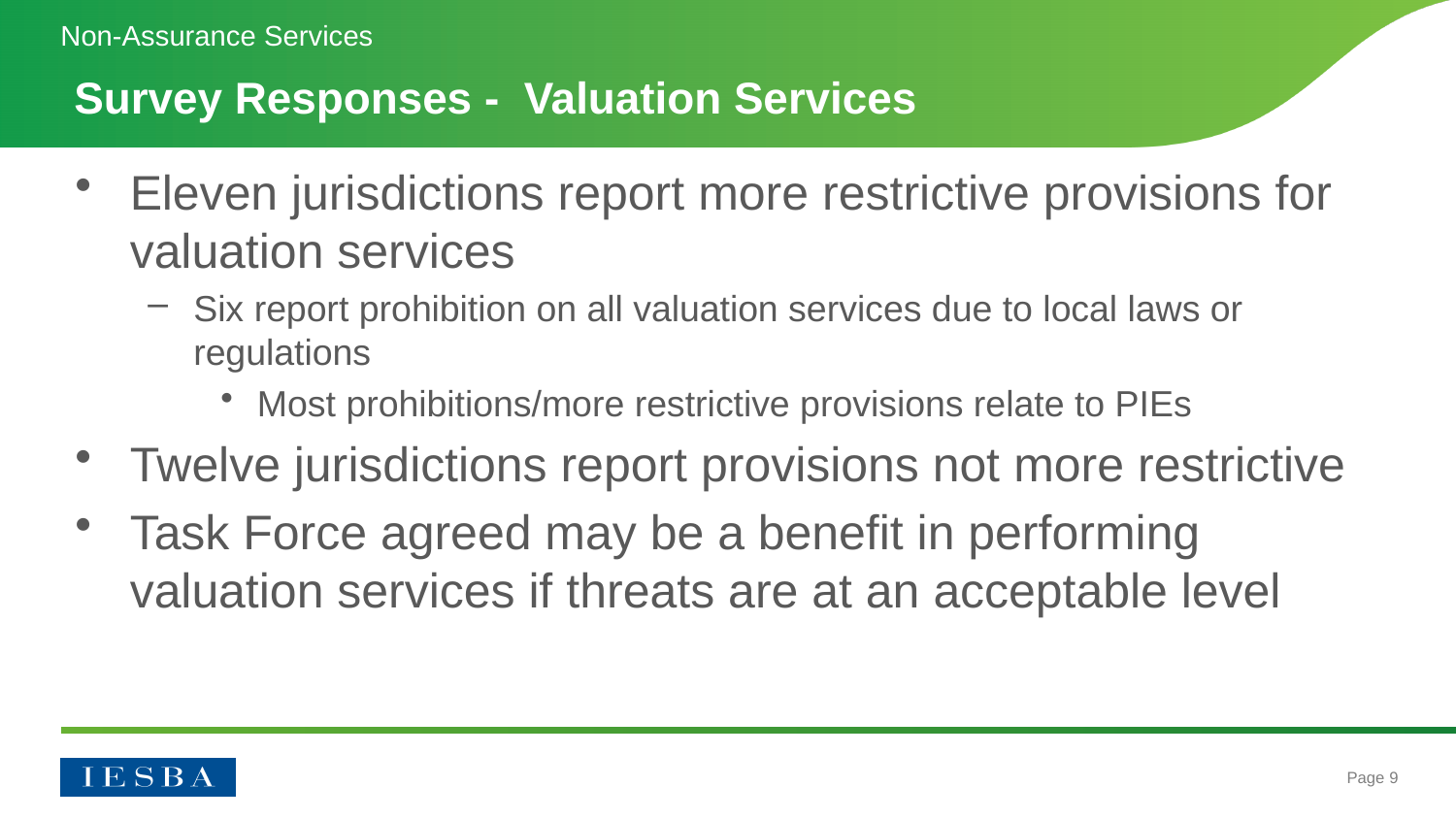

Non-Assurance Services

# Survey Responses -  Valuation Services
Eleven jurisdictions report more restrictive provisions for valuation services
Six report prohibition on all valuation services due to local laws or regulations
Most prohibitions/more restrictive provisions relate to PIEs
Twelve jurisdictions report provisions not more restrictive
Task Force agreed may be a benefit in performing valuation services if threats are at an acceptable level